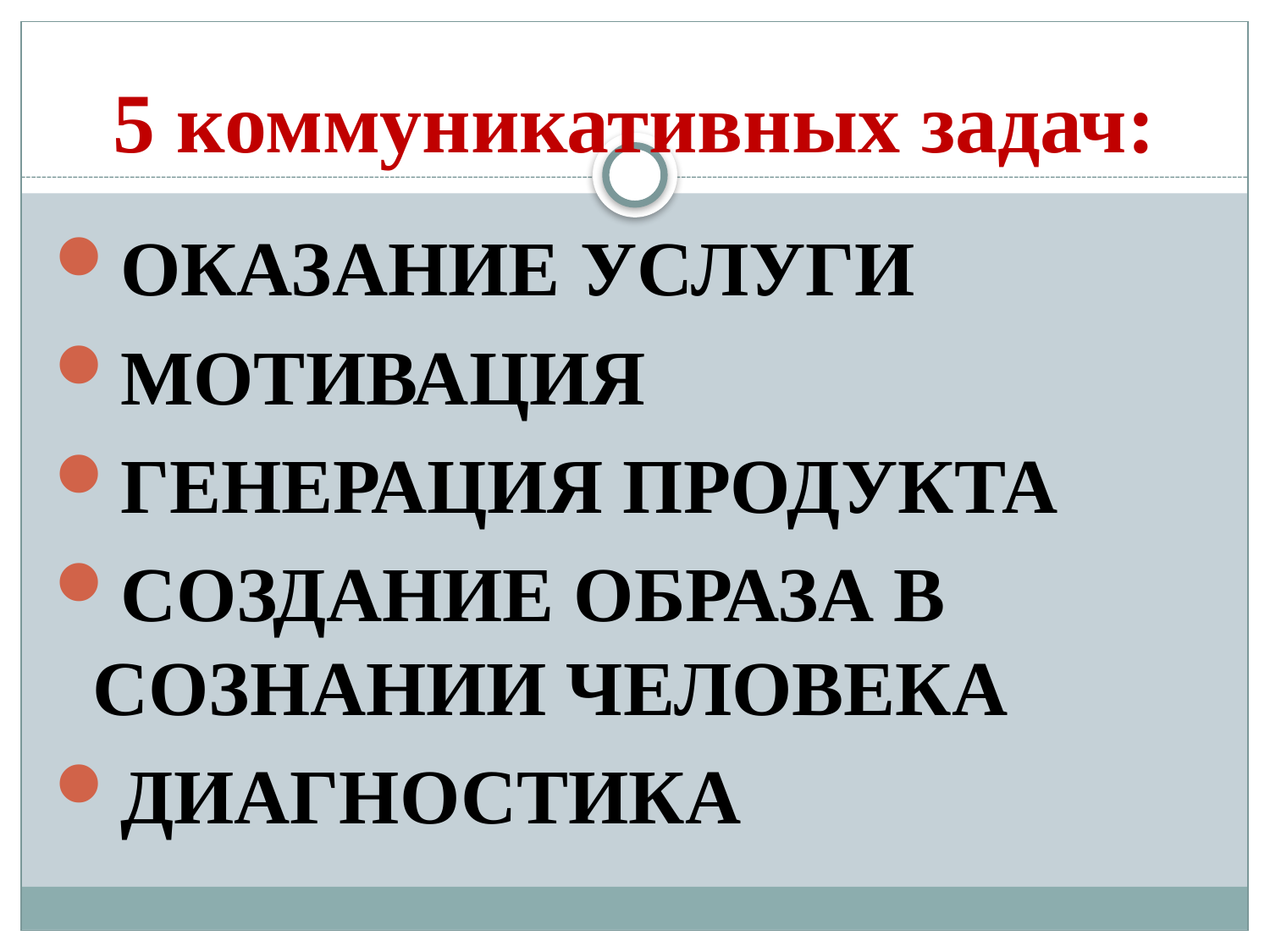

# 5 коммуникативных задач:
ОКАЗАНИЕ УСЛУГИ
МОТИВАЦИЯ
ГЕНЕРАЦИЯ ПРОДУКТА
СОЗДАНИЕ ОБРАЗА В СОЗНАНИИ ЧЕЛОВЕКА
ДИАГНОСТИКА